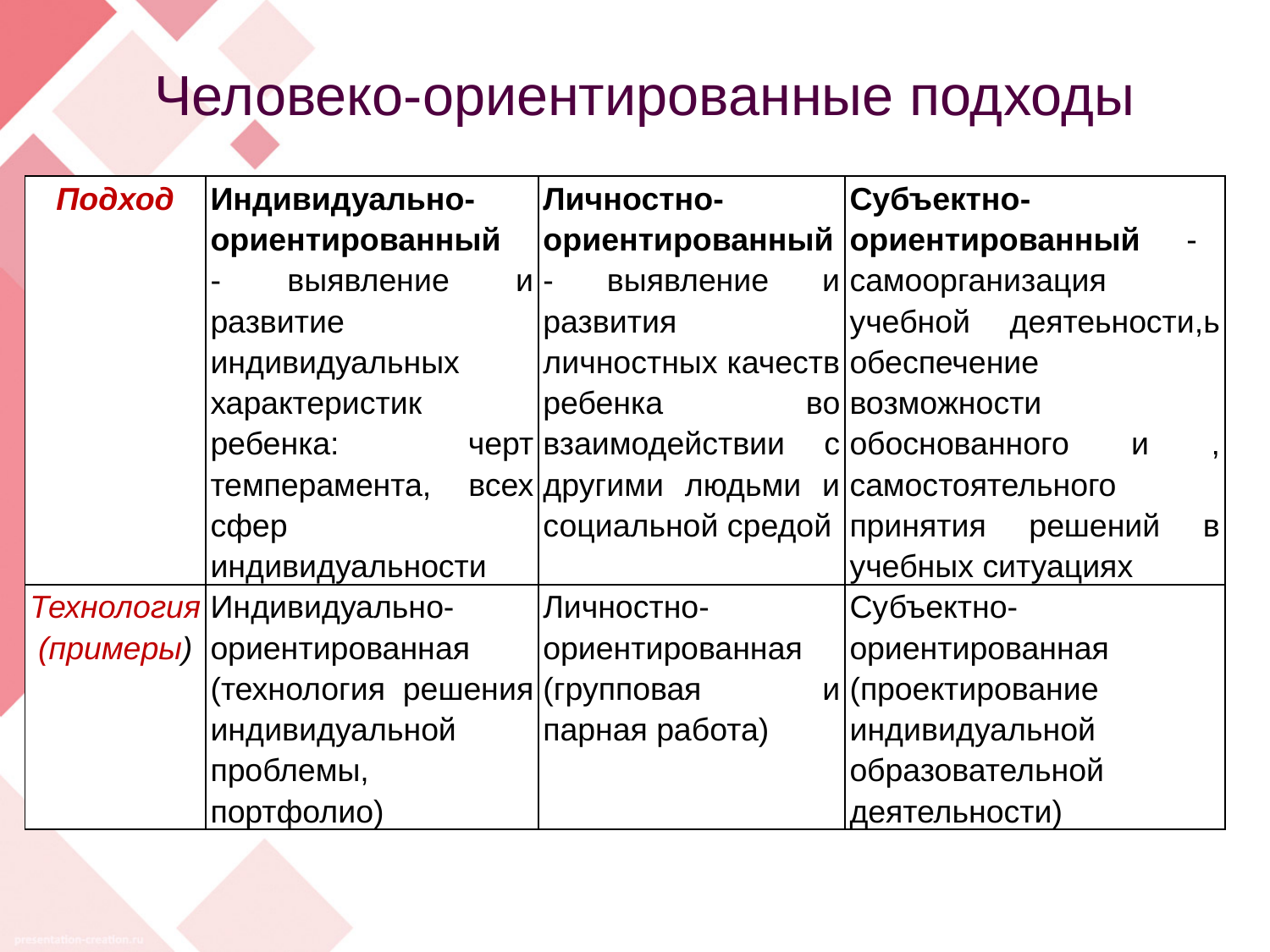

# Человеко-ориентированные подходы
| Подход | Индивидуально-ориентированный - выявление и развитие индивидуальных характеристик ребенка: черт темперамента, всех сфер индивидуальности | Личностно-ориентированный - выявление и развития личностных качеств ребенка во взаимодействии с другими людьми и социальной средой | Субъектно-ориентированный - самоорганизация учебной деятеьности,ь обеспечение возможности обоснованного и , самостоятельного принятия решений в учебных ситуациях |
| --- | --- | --- | --- |
| Технология (примеры) | Индивидуально-ориентированная (технология решения индивидуальной проблемы, портфолио) | Личностно-ориентированная (групповая и парная работа) | Субъектно-ориентированная (проектирование индивидуальной образовательной деятельности) |